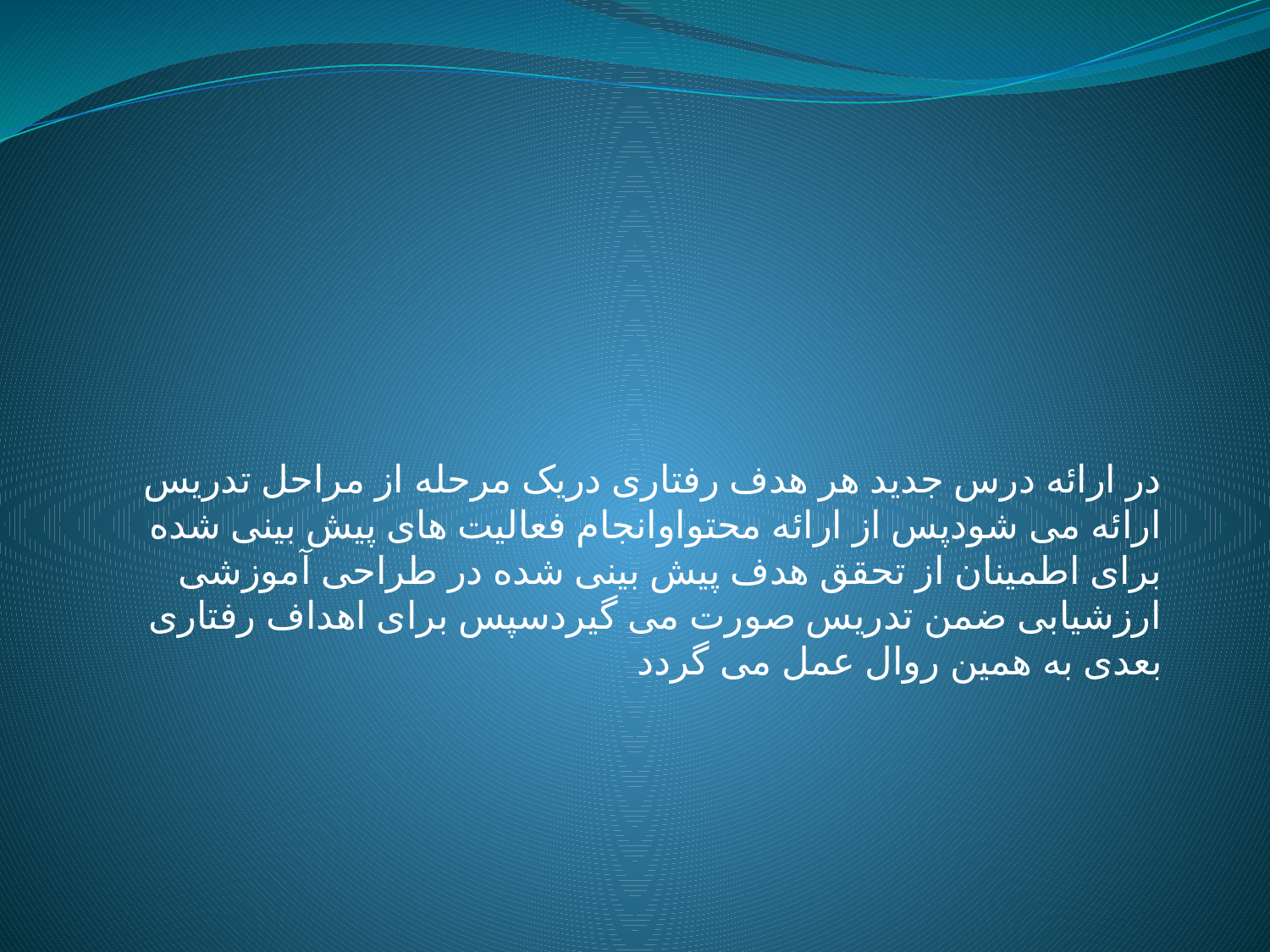

#
در ارائه درس جدید هر هدف رفتاری دریک مرحله از مراحل تدریس ارائه می شودپس از ارائه محتواوانجام فعالیت های پیش بینی شده برای اطمینان از تحقق هدف پیش بینی شده در طراحی آموزشی ارزشیابی ضمن تدریس صورت می گیردسپس برای اهداف رفتاری بعدی به همین روال عمل می گردد